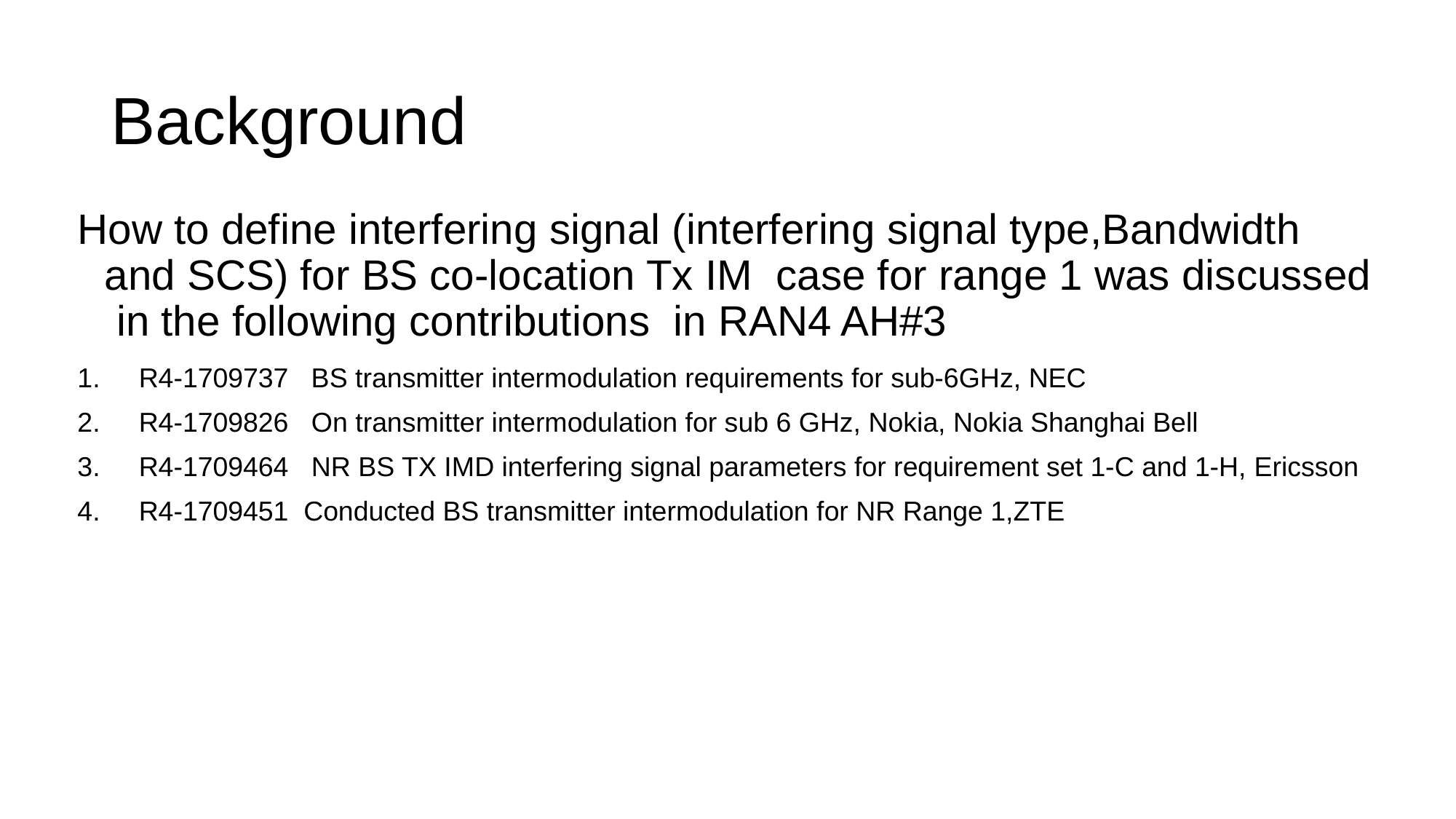

# Background
How to define interfering signal (interfering signal type,Bandwidth and SCS) for BS co-location Tx IM  case for range 1 was discussed  in the following contributions  in RAN4 AH#3
R4-1709737   BS transmitter intermodulation requirements for sub-6GHz, NEC
R4-1709826   On transmitter intermodulation for sub 6 GHz, Nokia, Nokia Shanghai Bell
R4-1709464   NR BS TX IMD interfering signal parameters for requirement set 1-C and 1-H, Ericsson
R4-1709451  Conducted BS transmitter intermodulation for NR Range 1,ZTE